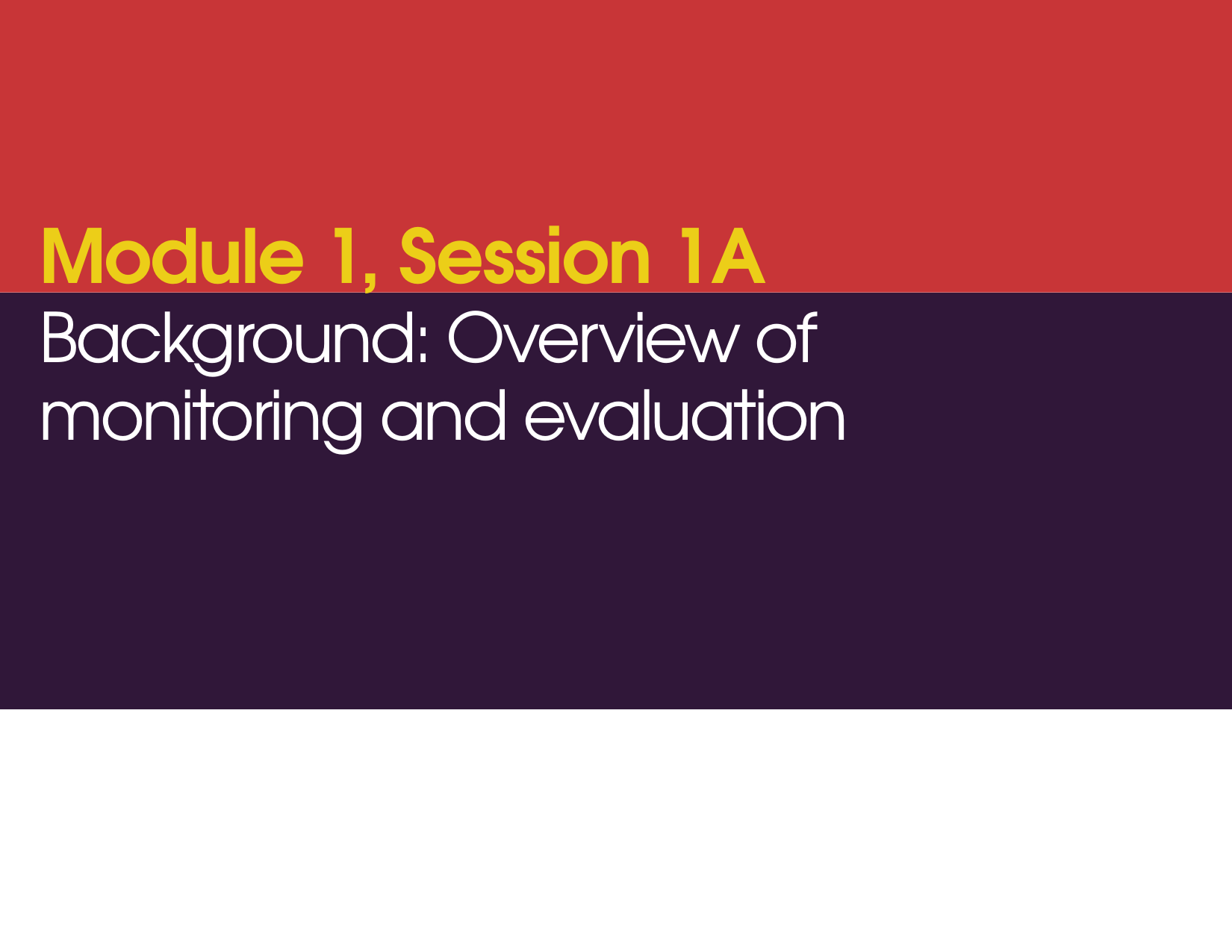

Module 1, Session 1A
Background: Overview of monitoring and evaluation